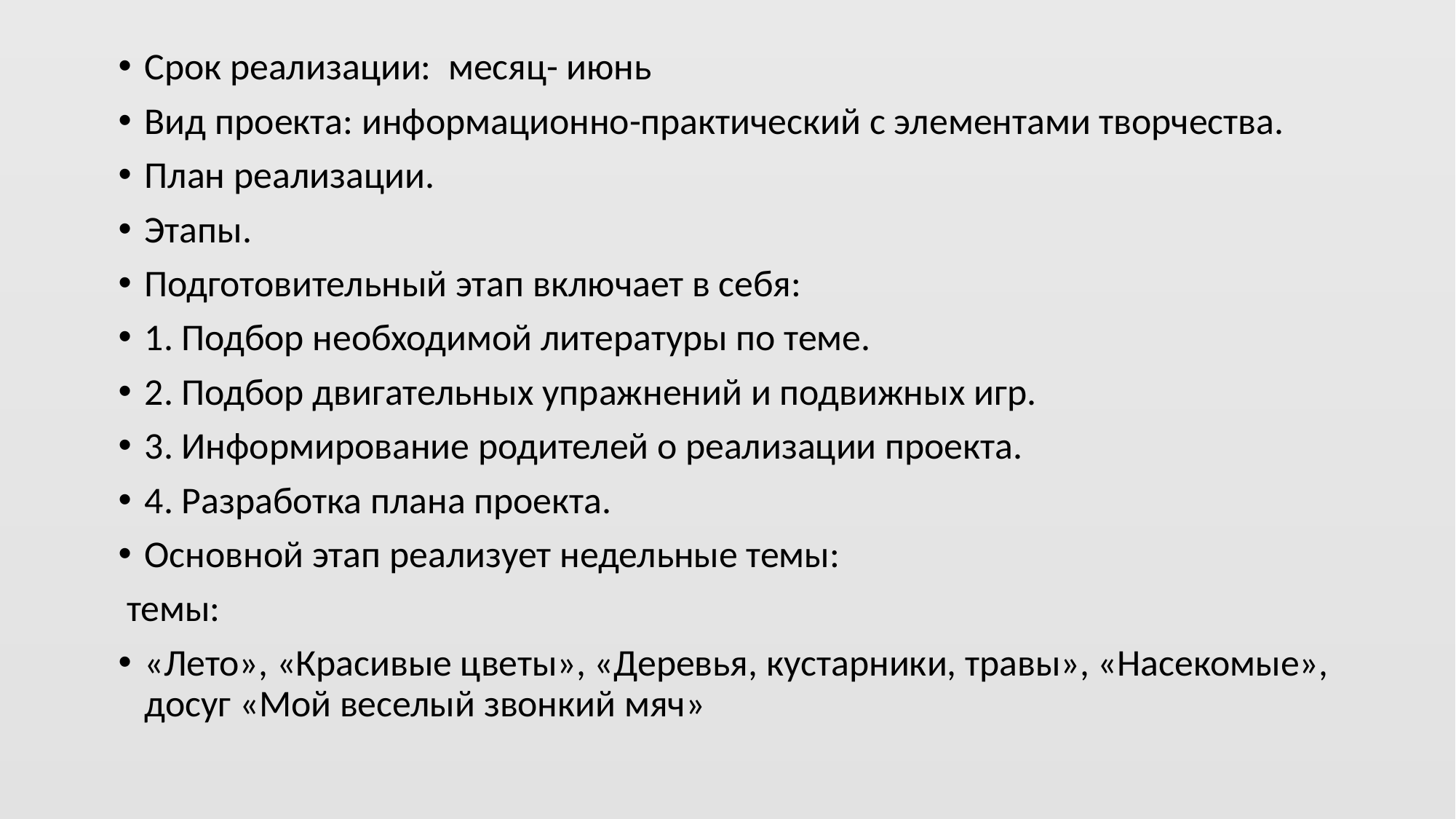

Срок реализации:  месяц- июнь
Вид проекта: информационно-практический с элементами творчества.
План реализации.
Этапы.
Подготовительный этап включает в себя:
1. Подбор необходимой литературы по теме.
2. Подбор двигательных упражнений и подвижных игр.
3. Информирование родителей о реализации проекта.
4. Разработка плана проекта.
Основной этап реализует недельные темы:
 темы:
«Лето», «Красивые цветы», «Деревья, кустарники, травы», «Насекомые», досуг «Мой веселый звонкий мяч»